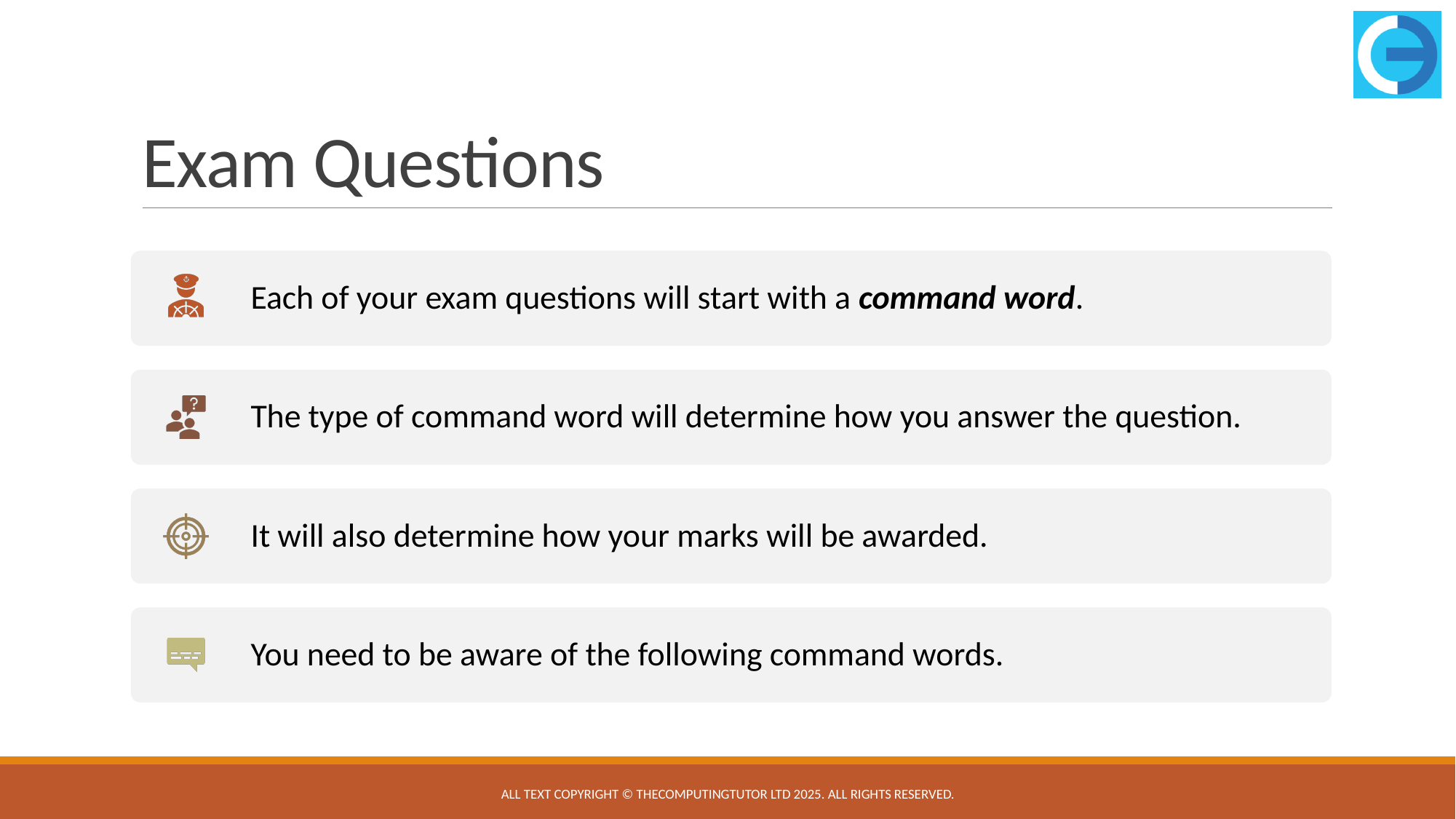

# Exam Questions
Each of your exam questions will start with a command word.
The type of command word will determine how you answer the question.
It will also determine how your marks will be awarded.
You need to be aware of the following command words.
All text copyright © TheComputingTutor Ltd 2025. All rights Reserved.